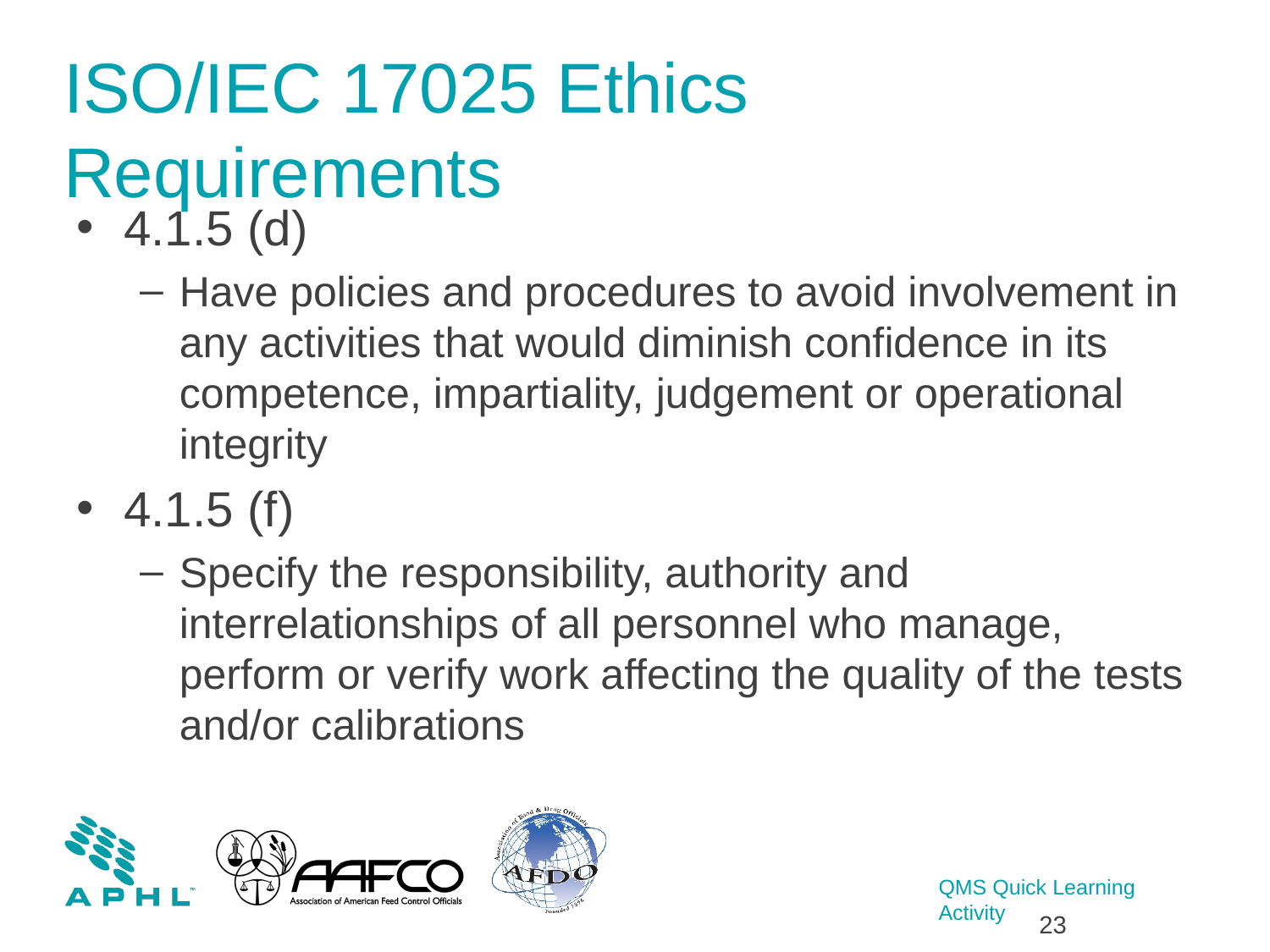

# ISO/IEC 17025 Ethics Requirements
4.1.5 (d)
Have policies and procedures to avoid involvement in any activities that would diminish confidence in its competence, impartiality, judgement or operational integrity
4.1.5 (f)
Specify the responsibility, authority and interrelationships of all personnel who manage, perform or verify work affecting the quality of the tests and/or calibrations